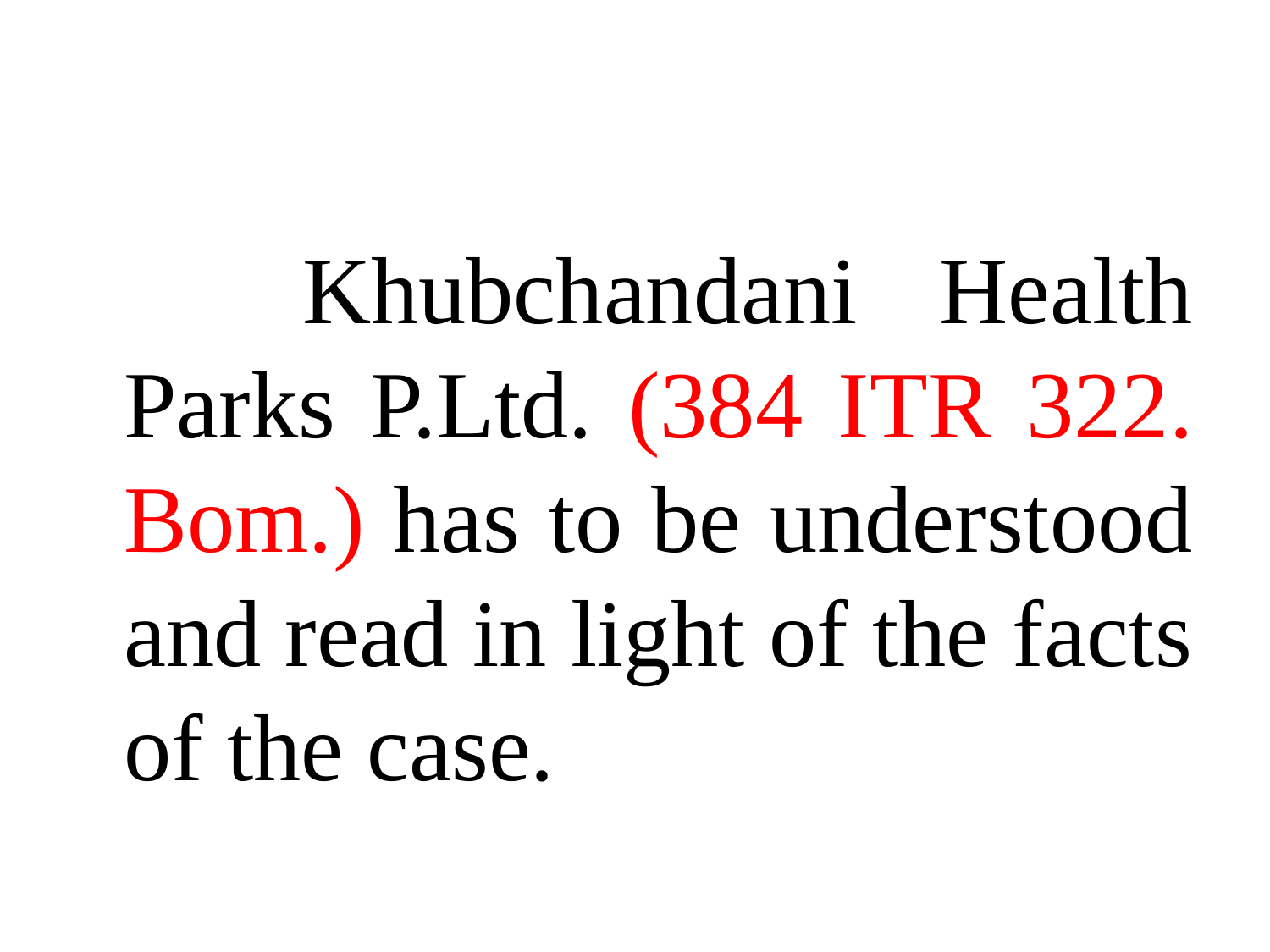

#
   Khubchandani Health Parks P.Ltd. (384 ITR 322. Bom.) has to be understood and read in light of the facts of the case.